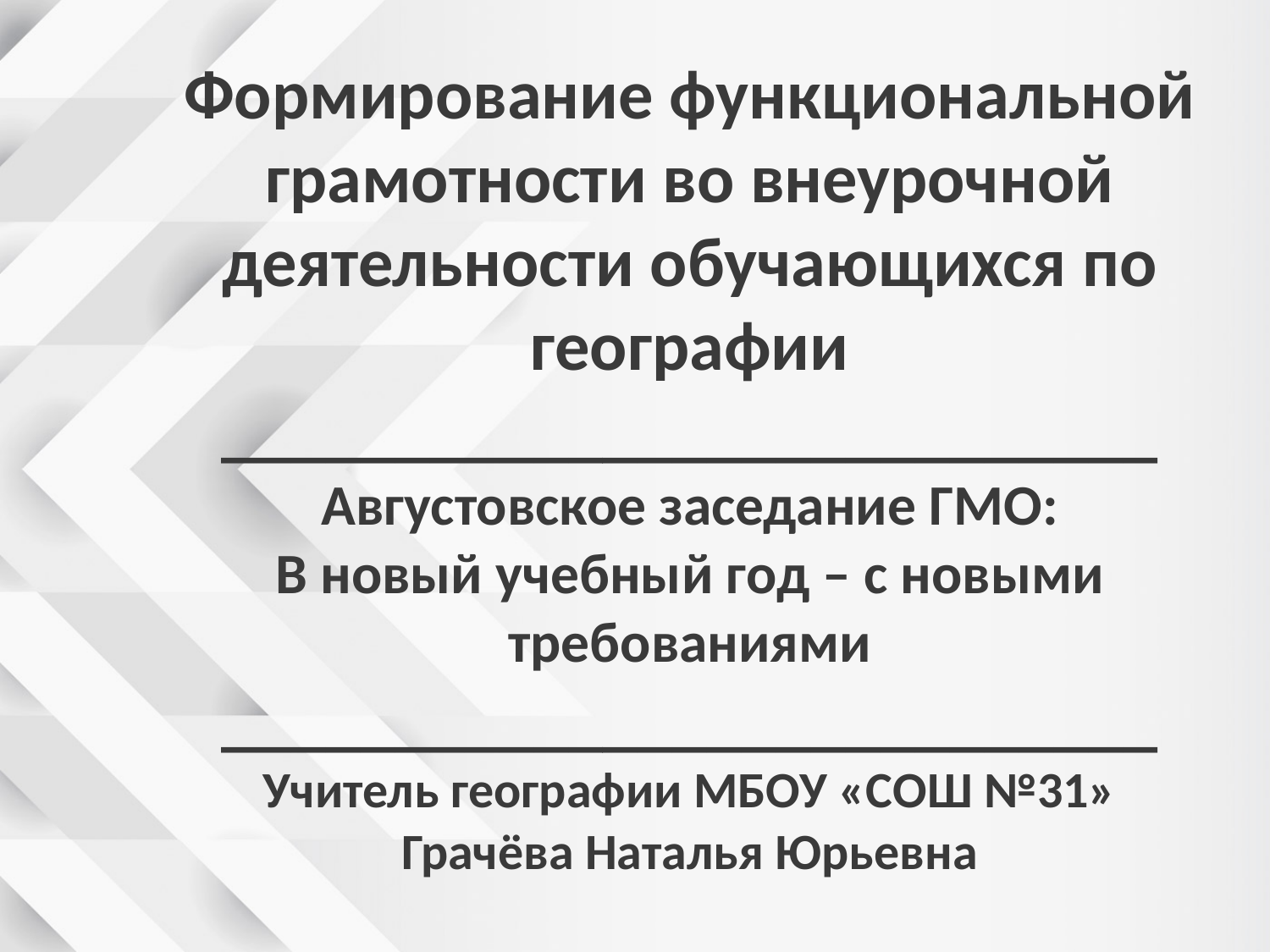

# Формирование функциональной грамотности во внеурочной деятельности обучающихся по географии ___________________________ Августовское заседание ГМО: В новый учебный год – с новыми требованиями ___________________________ Учитель географии МБОУ «СОШ №31» Грачёва Наталья Юрьевна